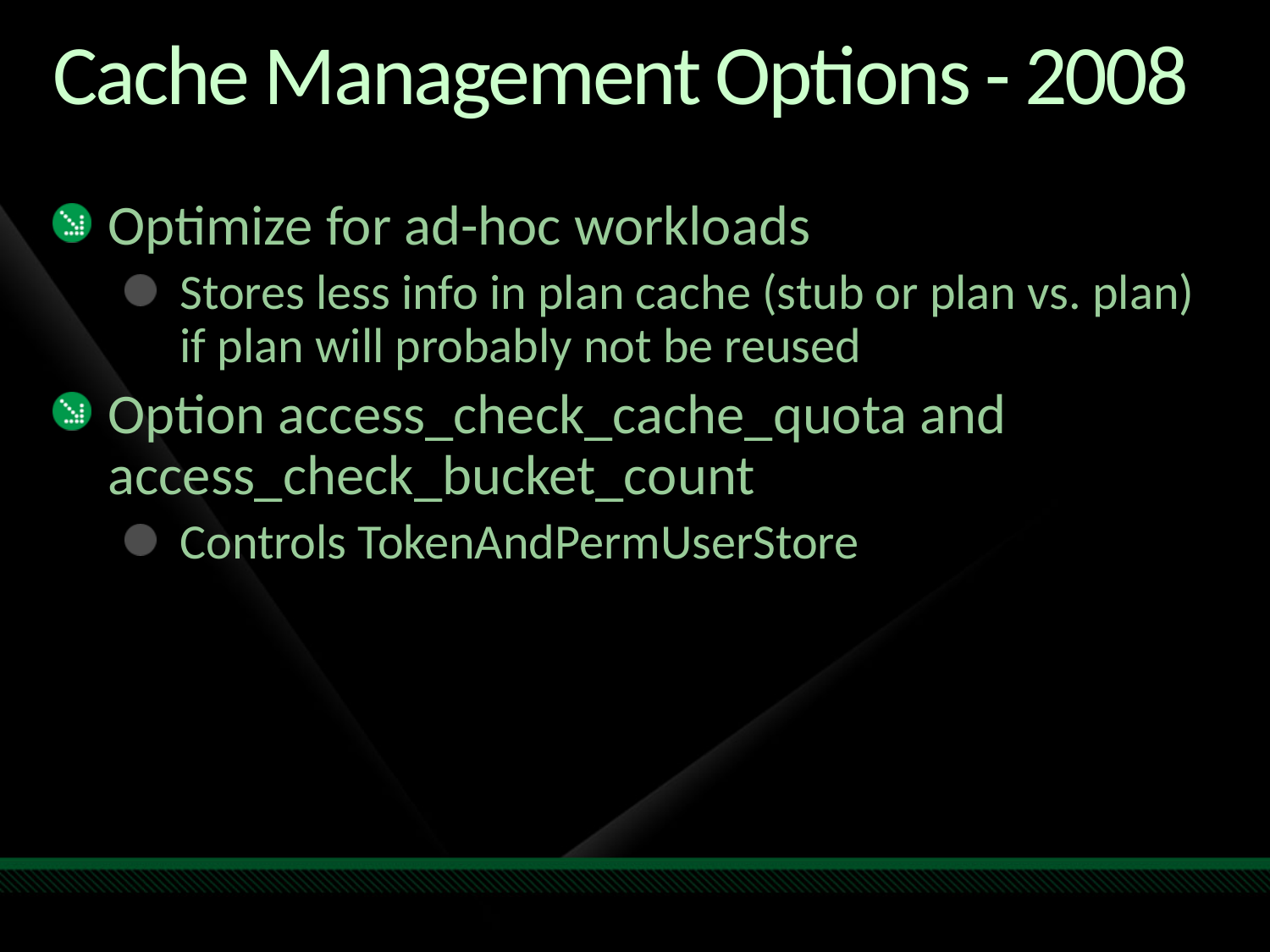

# Cache Management Options - 2008
Optimize for ad-hoc workloads
Stores less info in plan cache (stub or plan vs. plan) if plan will probably not be reused
Option access_check_cache_quota and access_check_bucket_count
Controls TokenAndPermUserStore